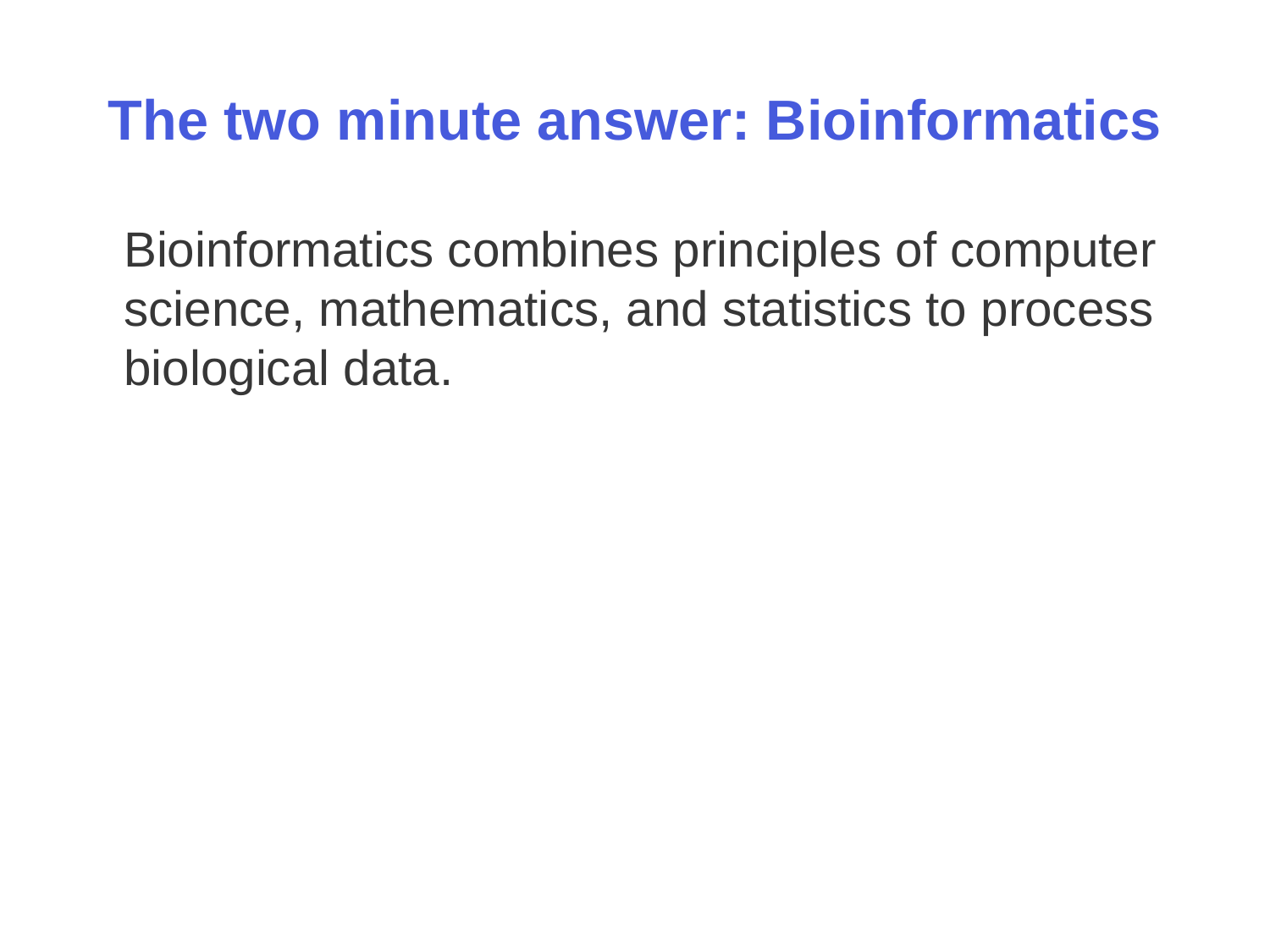

# The two minute answer: Bioinformatics
	Bioinformatics combines principles of computer science, mathematics, and statistics to process biological data.